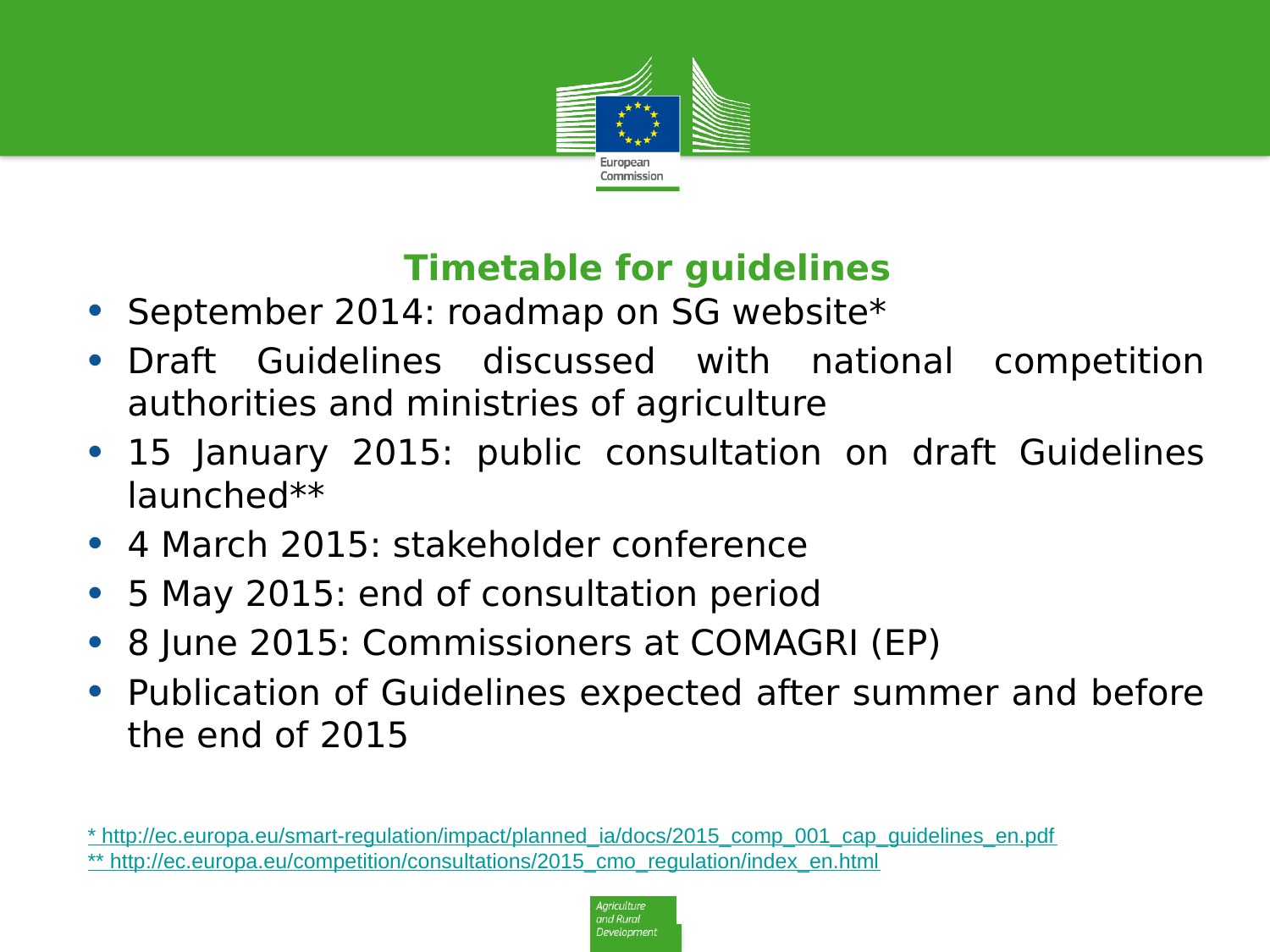

# Timetable for guidelines

September 2014: roadmap on SG website*
Draft Guidelines discussed with national competition authorities and ministries of agriculture
15 January 2015: public consultation on draft Guidelines launched**
4 March 2015: stakeholder conference
5 May 2015: end of consultation period
8 June 2015: Commissioners at COMAGRI (EP)
Publication of Guidelines expected after summer and before the end of 2015
* http://ec.europa.eu/smart-regulation/impact/planned_ia/docs/2015_comp_001_cap_guidelines_en.pdf
** http://ec.europa.eu/competition/consultations/2015_cmo_regulation/index_en.html